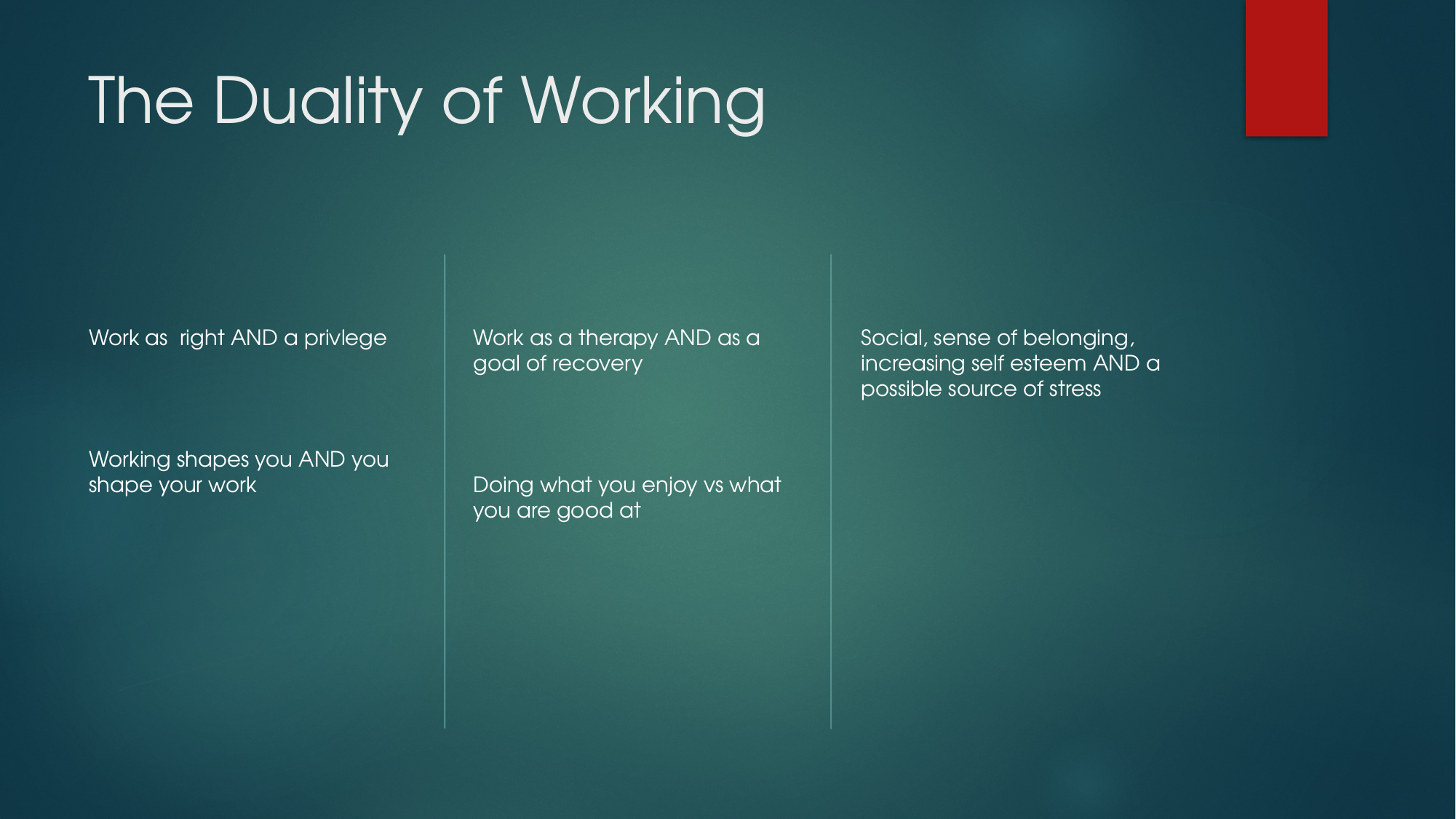

# The Duality of Working
Work as  right AND a privlege

Working shapes you AND you shape your work
Work as a therapy AND as a goal of recovery

Doing what you enjoy vs what you are good at
Social, sense of belonging, increasing self esteem AND a possible source of stress